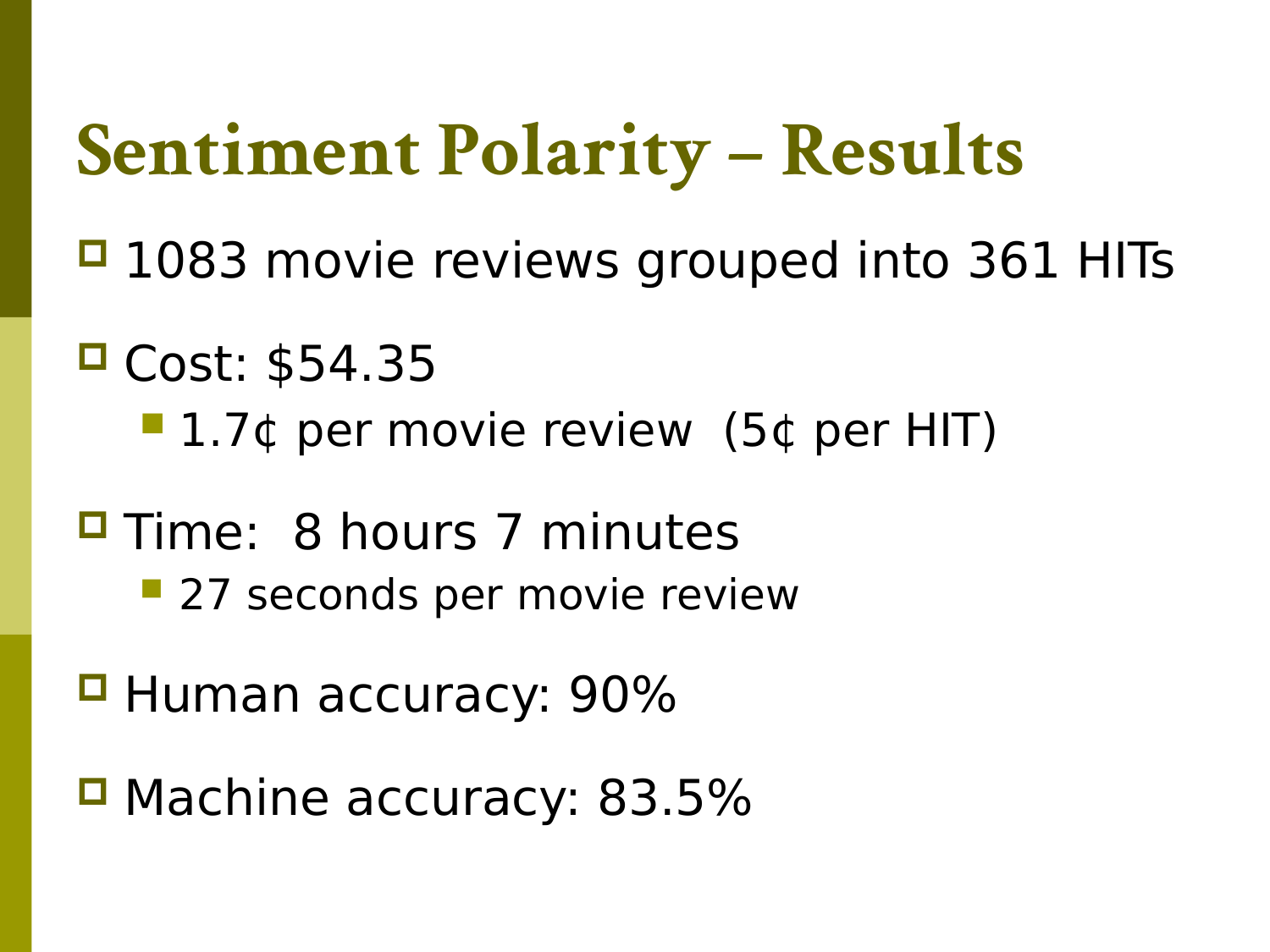

# Sentiment Polarity – Results
1083 movie reviews grouped into 361 HITs

Cost: $54.35
1.7¢ per movie review  (5¢ per HIT)

Time:  8 hours 7 minutes
27 seconds per movie review

Human accuracy: 90%

Machine accuracy: 83.5%